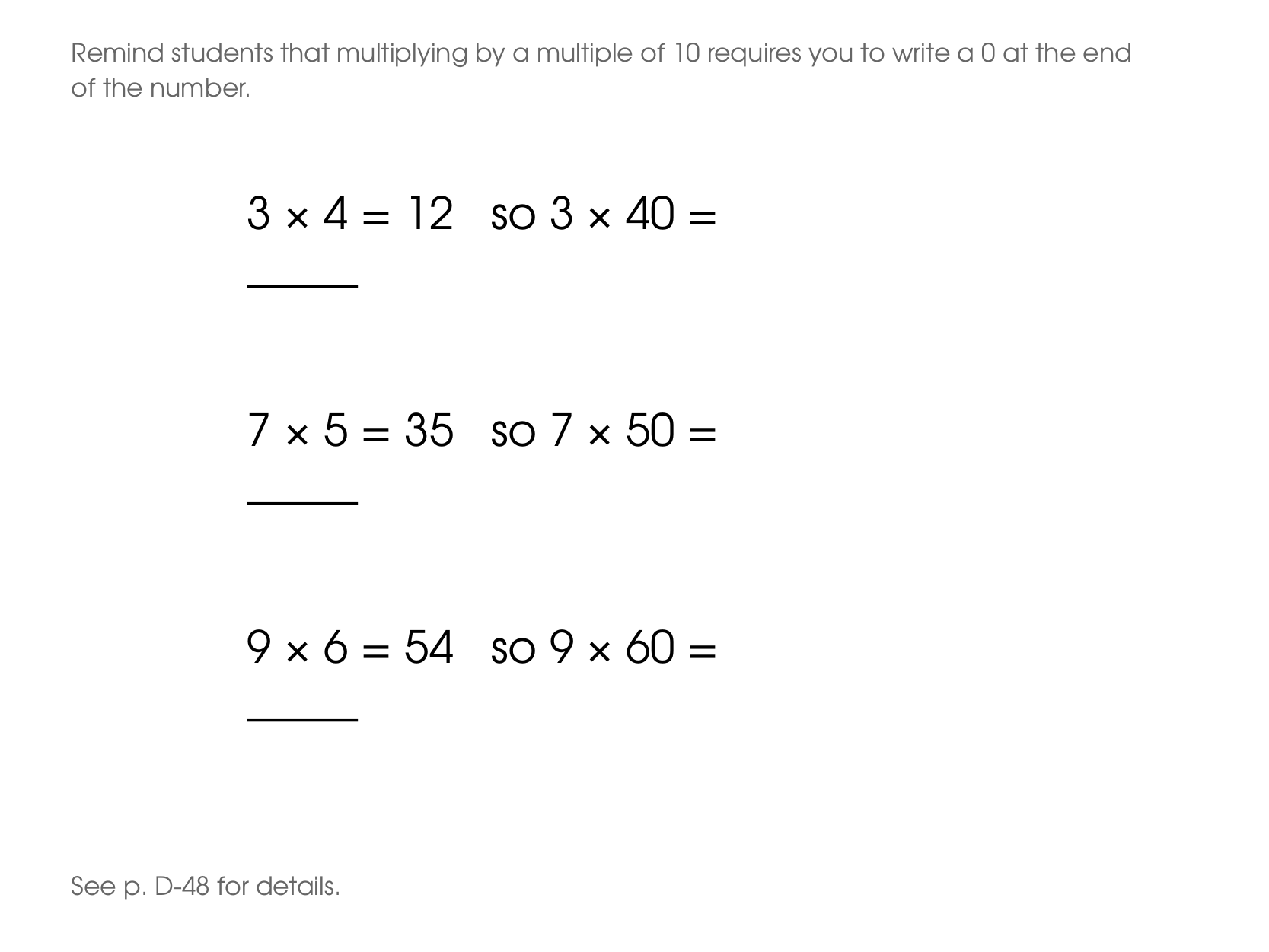

Remind students that multiplying by a multiple of 10 requires you to write a 0 at the end of the number.
3 × 4 = 12   so 3 × 40 = _____
7 × 5 = 35   so 7 × 50 = _____
9 × 6 = 54   so 9 × 60 = _____
See p. D-48 for details.